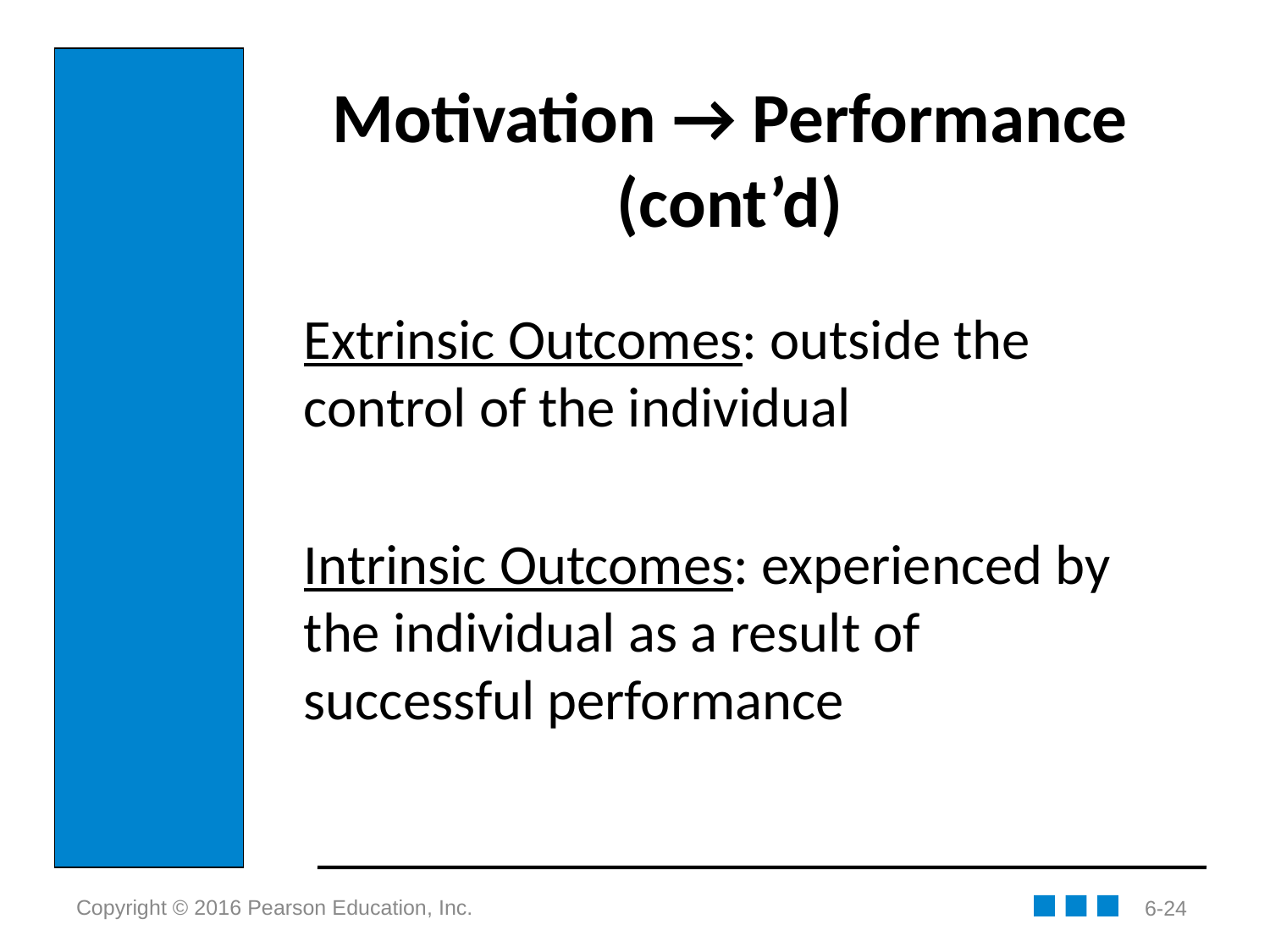

# Motivation → Performance (cont’d)

Extrinsic Outcomes: outside the control of the individual

Intrinsic Outcomes: experienced by the individual as a result of successful performance

6-24
Copyright © 2016 Pearson Education, Inc.